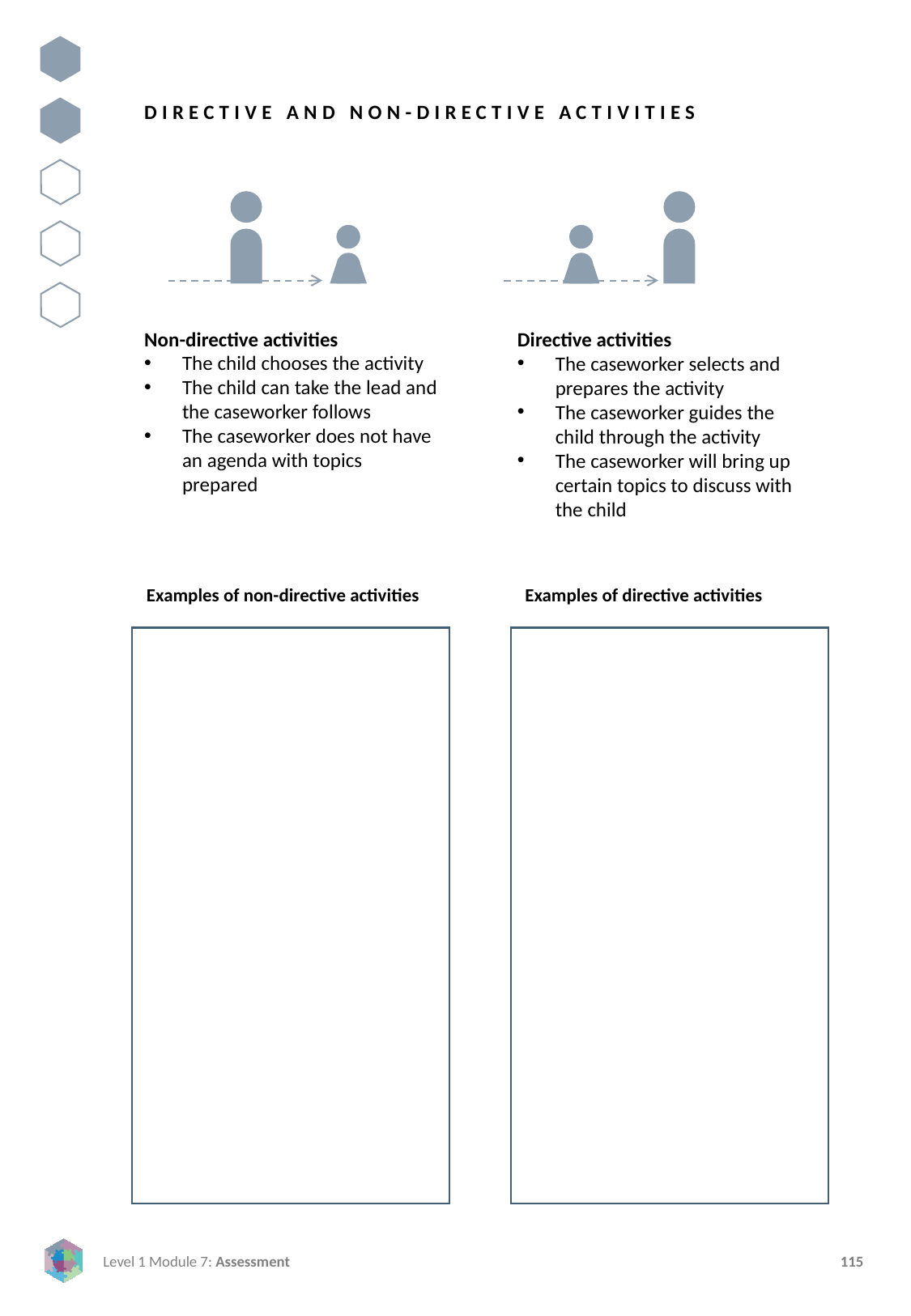

DIRECTIVE AND NON-DIRECTIVE ACTIVITIES

Non-directive activities
The child chooses the activity
The child can take the lead and the caseworker follows
The caseworker does not have an agenda with topics prepared

Directive activities
The caseworker selects and prepares the activity
The caseworker guides the child through the activity
The caseworker will bring up certain topics to discuss with the child
Examples of non-directive activities
Examples of directive activities